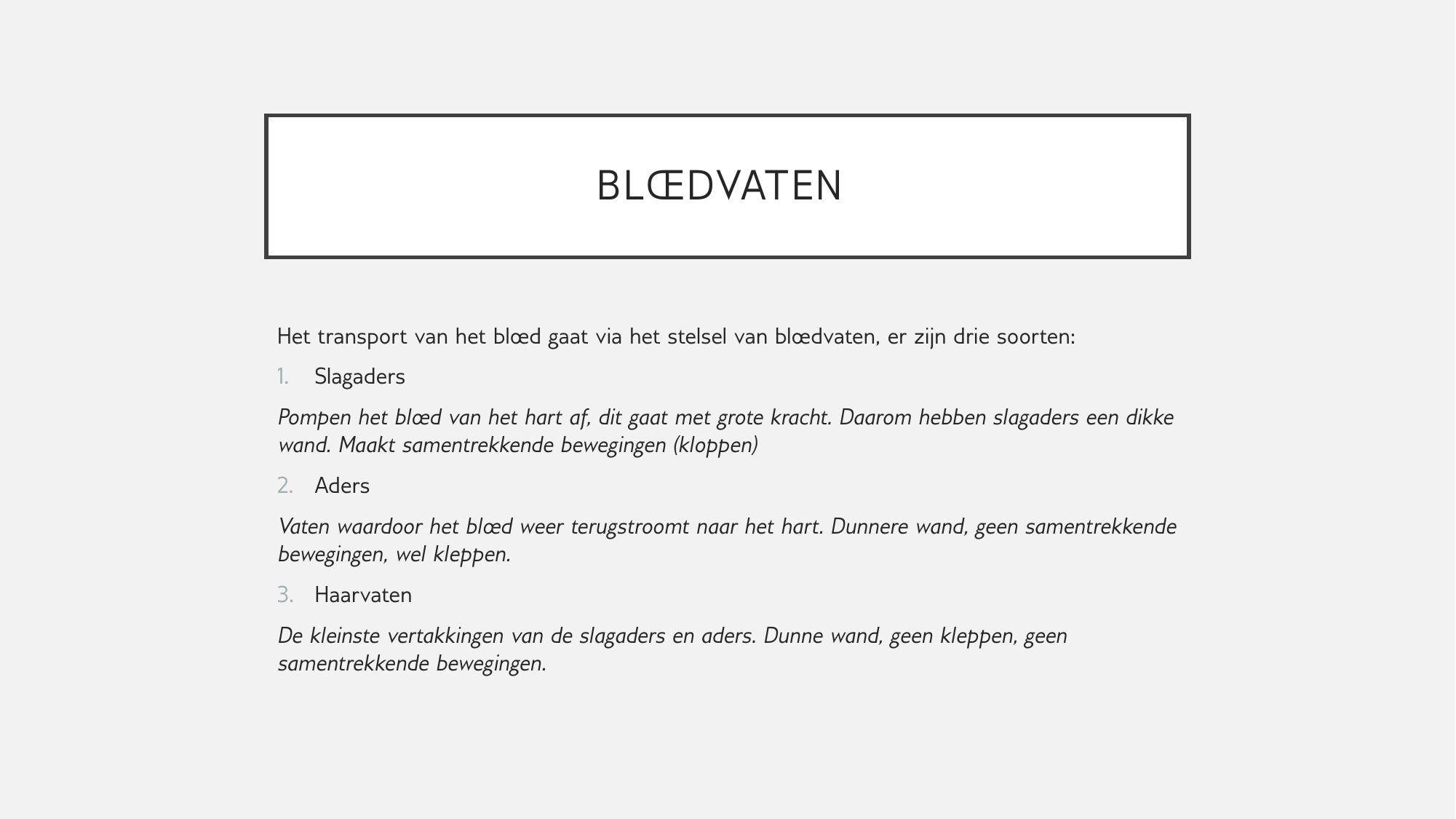

# Bloedvaten
Het transport van het bloed gaat via het stelsel van bloedvaten, er zijn drie soorten:
Slagaders
Pompen het bloed van het hart af, dit gaat met grote kracht. Daarom hebben slagaders een dikke wand. Maakt samentrekkende bewegingen (kloppen)
Aders
Vaten waardoor het bloed weer terugstroomt naar het hart. Dunnere wand, geen samentrekkende bewegingen, wel kleppen.
Haarvaten
De kleinste vertakkingen van de slagaders en aders. Dunne wand, geen kleppen, geen samentrekkende bewegingen.